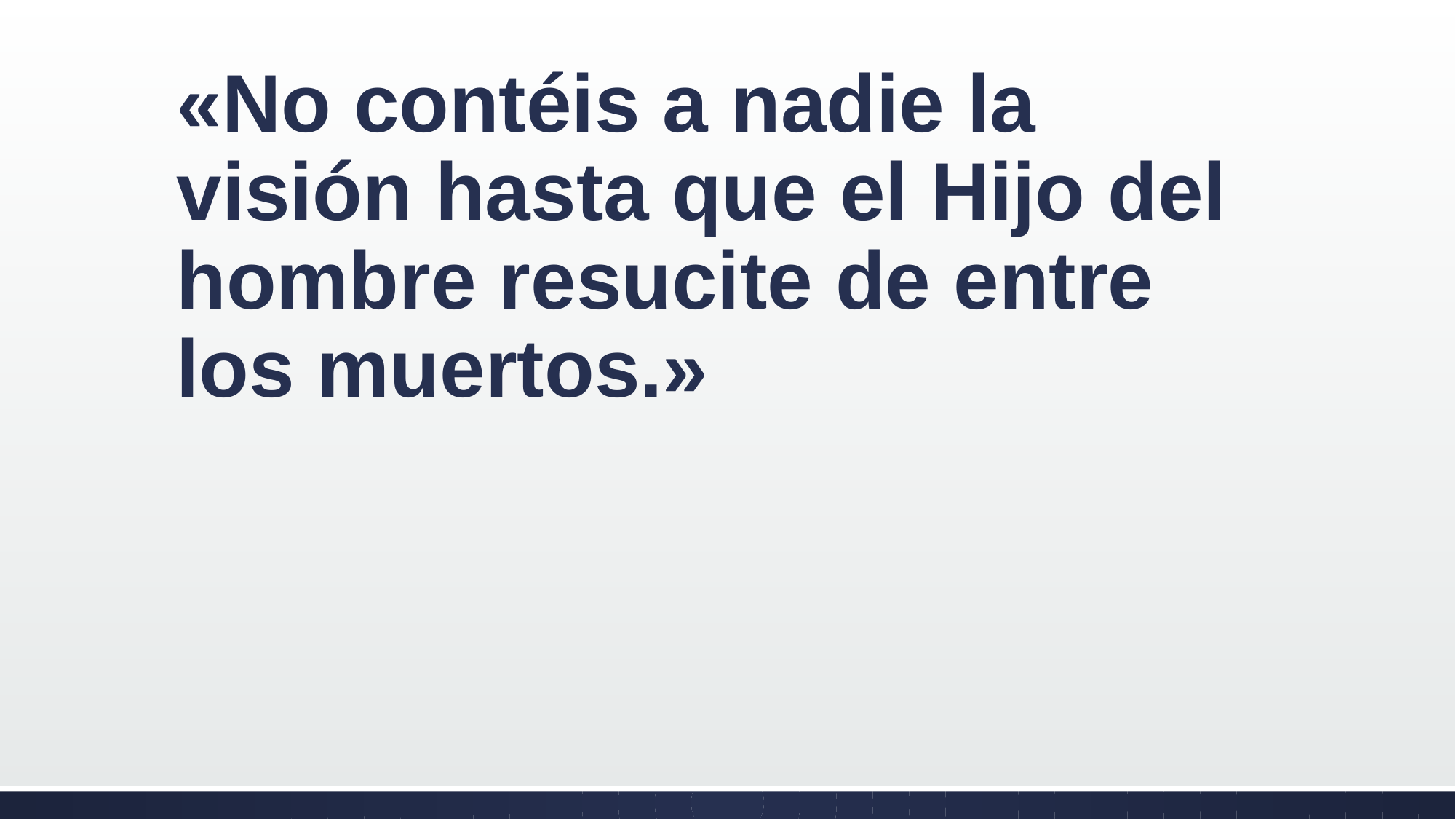

#
«No contéis a nadie la visión hasta que el Hijo del hombre resucite de entre los muertos.»